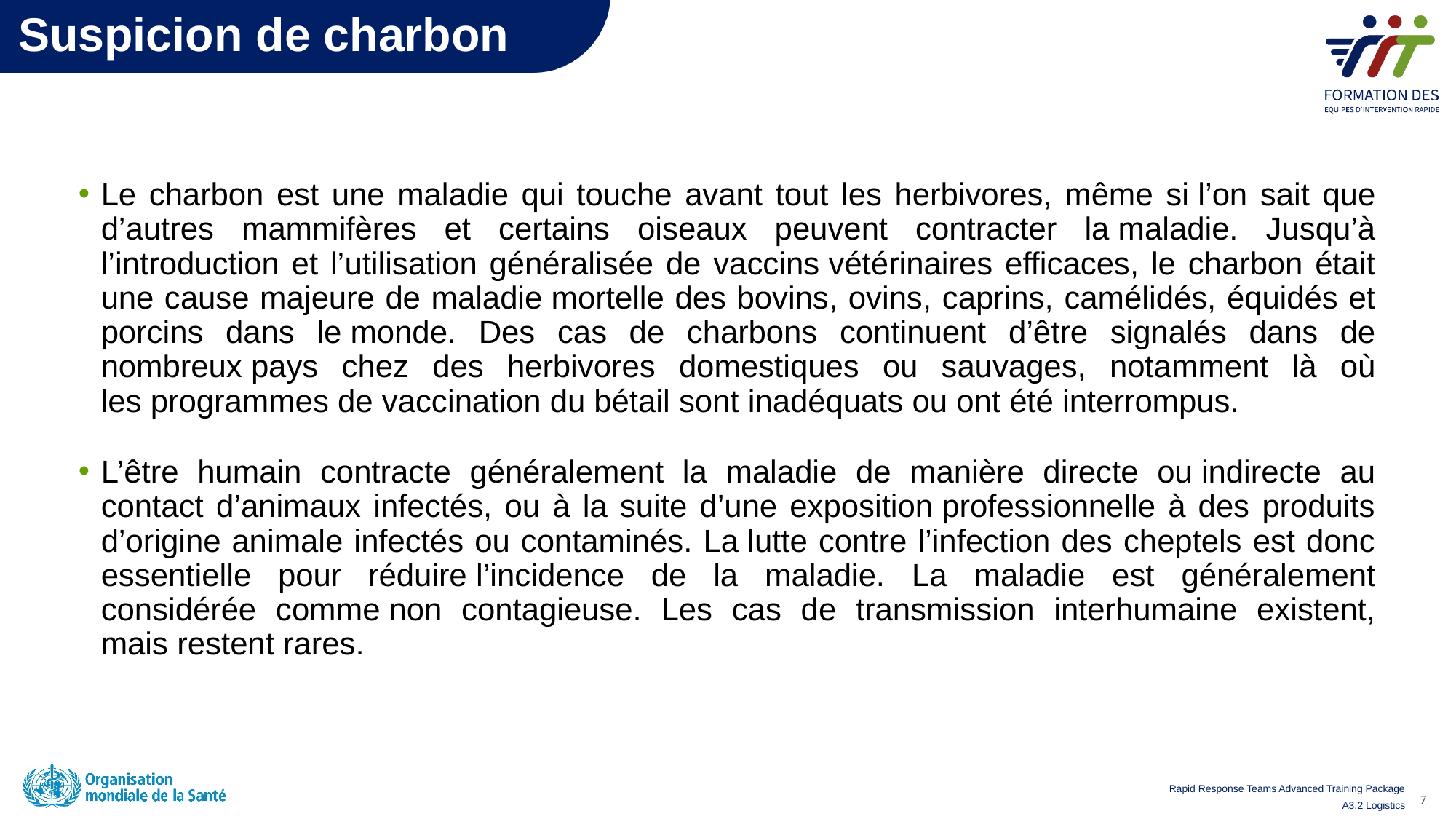

# Suspicion de charbon
Le charbon est une maladie qui touche avant tout les herbivores, même si l’on sait que d’autres mammifères et certains oiseaux peuvent contracter la maladie. Jusqu’à l’introduction et l’utilisation généralisée de vaccins vétérinaires efficaces, le charbon était une cause majeure de maladie mortelle des bovins, ovins, caprins, camélidés, équidés et porcins dans le monde. Des cas de charbons continuent d’être signalés dans de nombreux pays chez des herbivores domestiques ou sauvages, notamment là où les programmes de vaccination du bétail sont inadéquats ou ont été interrompus.

L’être humain contracte généralement la maladie de manière directe ou indirecte au contact d’animaux infectés, ou à la suite d’une exposition professionnelle à des produits d’origine animale infectés ou contaminés. La lutte contre l’infection des cheptels est donc essentielle pour réduire l’incidence de la maladie. La maladie est généralement considérée comme non contagieuse. Les cas de transmission interhumaine existent, mais restent rares.
7